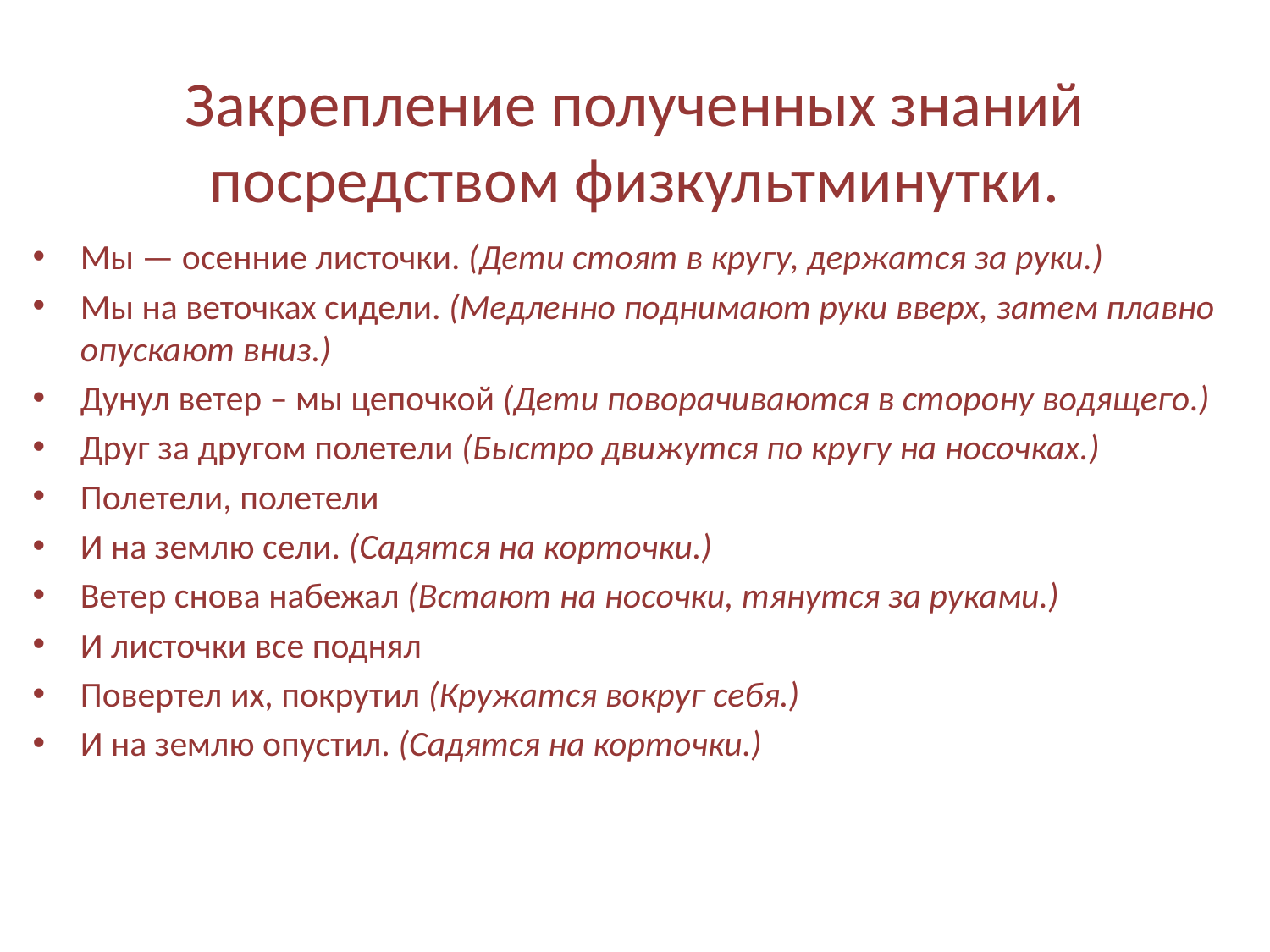

# Закрепление полученных знаний посредством физкультминутки.
Мы — осенние листочки. (Дети стоят в кругу, держатся за руки.)
Мы на веточках сидели. (Медленно поднимают руки вверх, затем плавно опускают вниз.)
Дунул ветер – мы цепочкой (Дети поворачиваются в сторону водящего.)
Друг за другом полетели (Быстро движутся по кругу на носочках.)
Полетели, полетели
И на землю сели. (Садятся на корточки.)
Ветер снова набежал (Встают на носочки, тянутся за руками.)
И листочки все поднял
Повертел их, покрутил (Кружатся вокруг себя.)
И на землю опустил. (Садятся на корточки.)